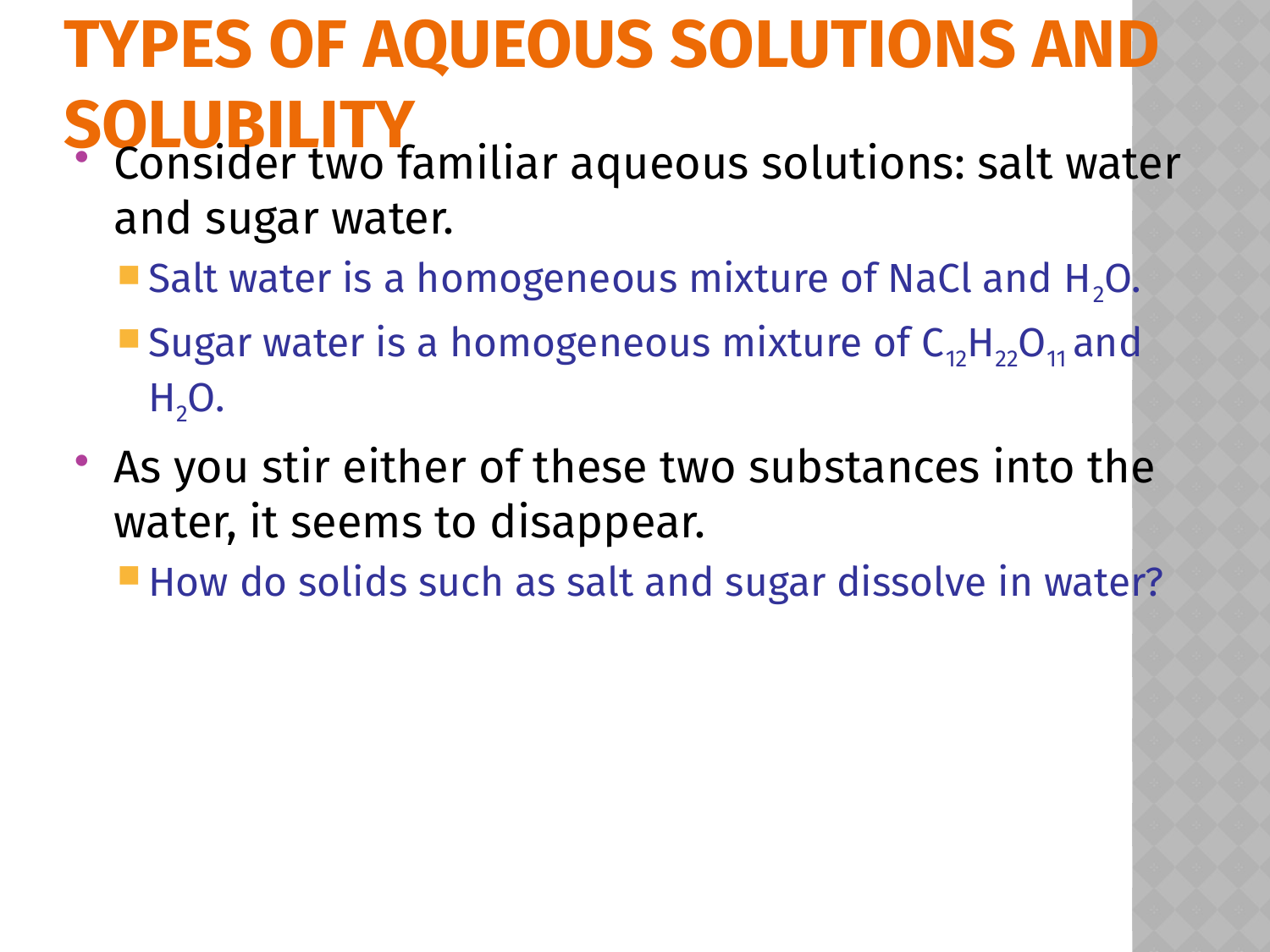

# Types of Aqueous Solutions and Solubility

Consider two familiar aqueous solutions: salt water and sugar water.
Salt water is a homogeneous mixture of NaCl and H2O.
Sugar water is a homogeneous mixture of C12H22O11 and H2O.
As you stir either of these two substances into the water, it seems to disappear.
How do solids such as salt and sugar dissolve in water?